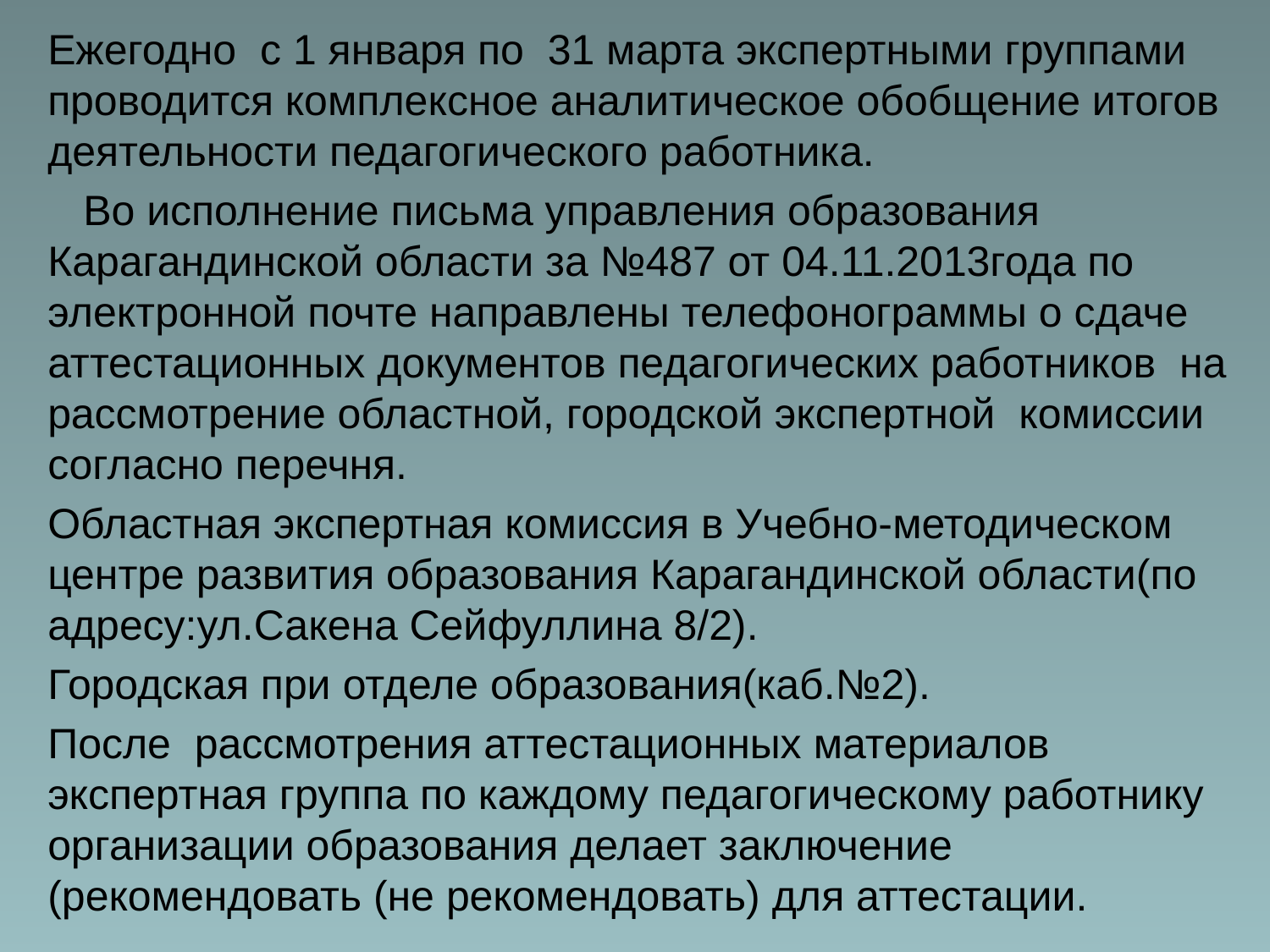

Ежегодно  с 1 января по  31 марта экспертными группами проводится комплексное аналитическое обобщение итогов деятельности педагогического работника.
   Во исполнение письма управления образования Карагандинской области за №487 от 04.11.2013года по электронной почте направлены телефонограммы о сдаче аттестационных документов педагогических работников  на рассмотрение областной, городской экспертной  комиссии согласно перечня.
Областная экспертная комиссия в Учебно-методическом центре развития образования Карагандинской области(по адресу:ул.Сакена Сейфуллина 8/2).
Городская при отделе образования(каб.№2).
После  рассмотрения аттестационных материалов экспертная группа по каждому педагогическому работнику организации образования делает заключение (рекомендовать (не рекомендовать) для аттестации.